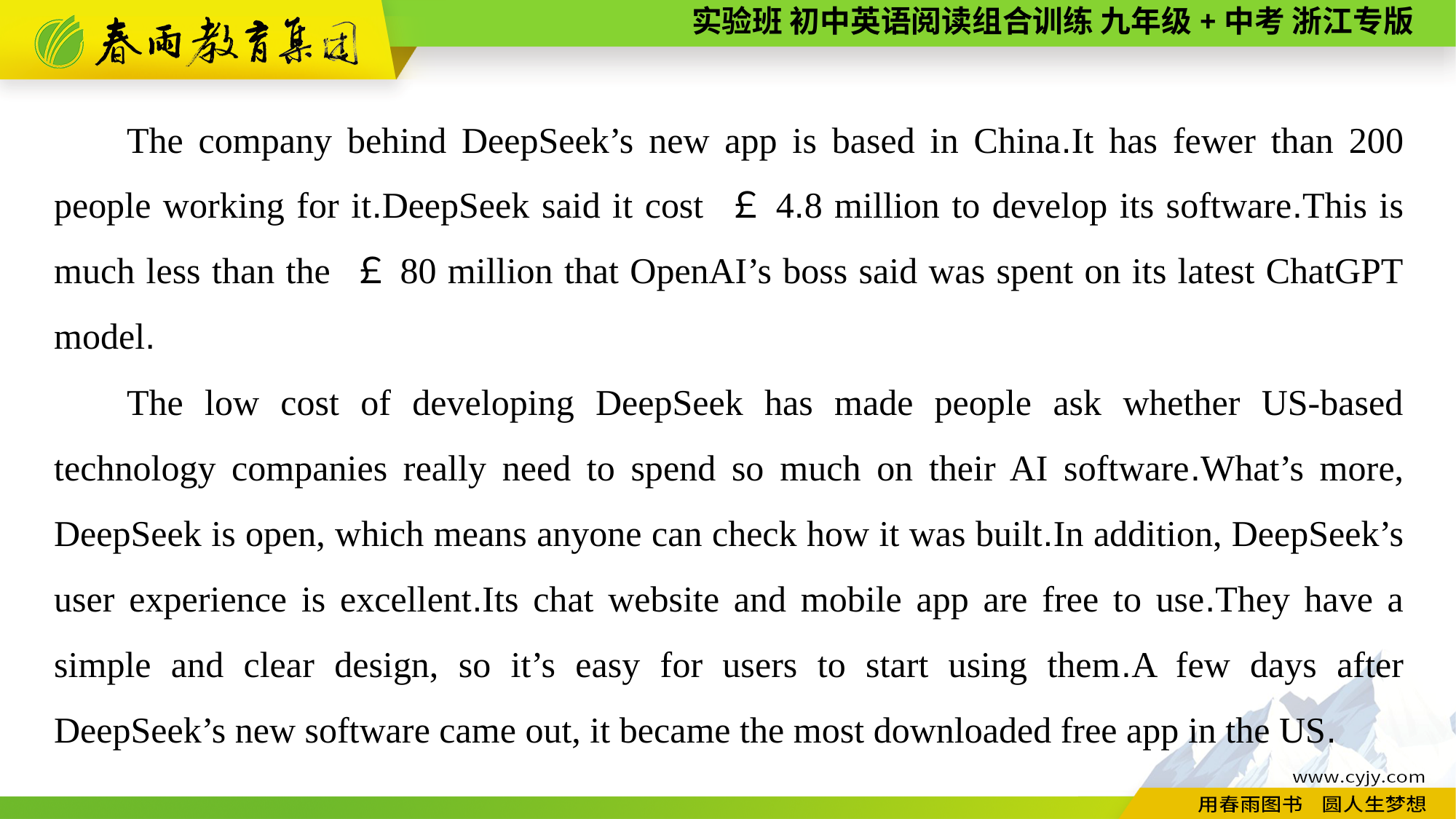

The company behind DeepSeek’s new app is based in China.It has fewer than 200 people working for it.DeepSeek said it cost ￡4.8 million to develop its software.This is much less than the ￡80 million that OpenAI’s boss said was spent on its latest ChatGPT model.
The low cost of developing DeepSeek has made people ask whether US-based technology companies really need to spend so much on their AI software.What’s more, DeepSeek is open, which means anyone can check how it was built.In addition, DeepSeek’s user experience is excellent.Its chat website and mobile app are free to use.They have a simple and clear design, so it’s easy for users to start using them.A few days after DeepSeek’s new software came out, it became the most downloaded free app in the US.